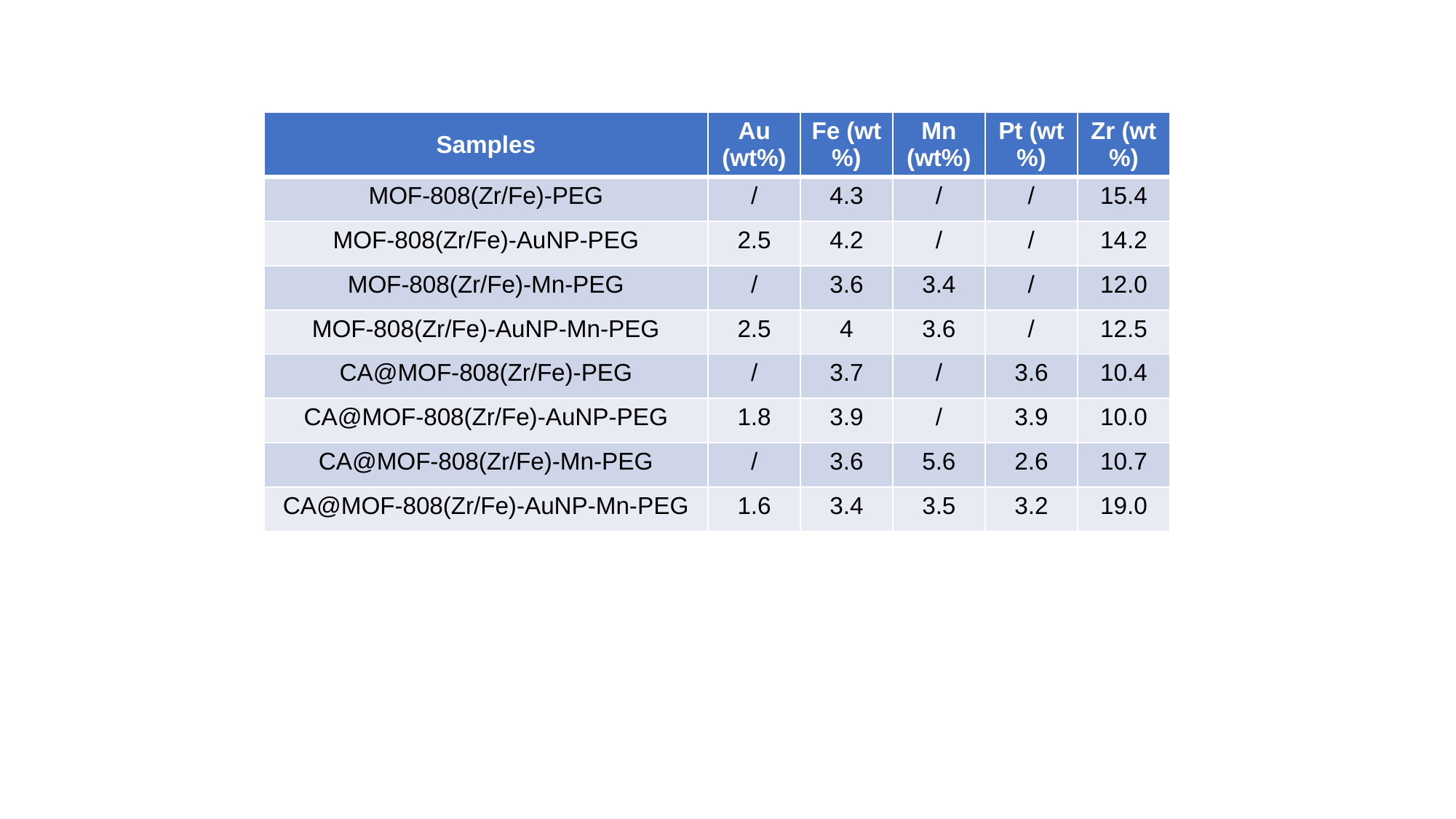

| Samples | Au (wt%) | Fe (wt%) | Mn (wt%) | Pt (wt%) | Zr (wt%) |
| --- | --- | --- | --- | --- | --- |
| MOF-808(Zr/Fe)-PEG | / | 4.3 | / | / | 15.4 |
| MOF-808(Zr/Fe)-AuNP-PEG | 2.5 | 4.2 | / | / | 14.2 |
| MOF-808(Zr/Fe)-Mn-PEG | / | 3.6 | 3.4 | / | 12.0 |
| MOF-808(Zr/Fe)-AuNP-Mn-PEG | 2.5 | 4 | 3.6 | / | 12.5 |
| CA@MOF-808(Zr/Fe)-PEG | / | 3.7 | / | 3.6 | 10.4 |
| CA@MOF-808(Zr/Fe)-AuNP-PEG | 1.8 | 3.9 | / | 3.9 | 10.0 |
| CA@MOF-808(Zr/Fe)-Mn-PEG | / | 3.6 | 5.6 | 2.6 | 10.7 |
| CA@MOF-808(Zr/Fe)-AuNP-Mn-PEG | 1.6 | 3.4 | 3.5 | 3.2 | 19.0 |